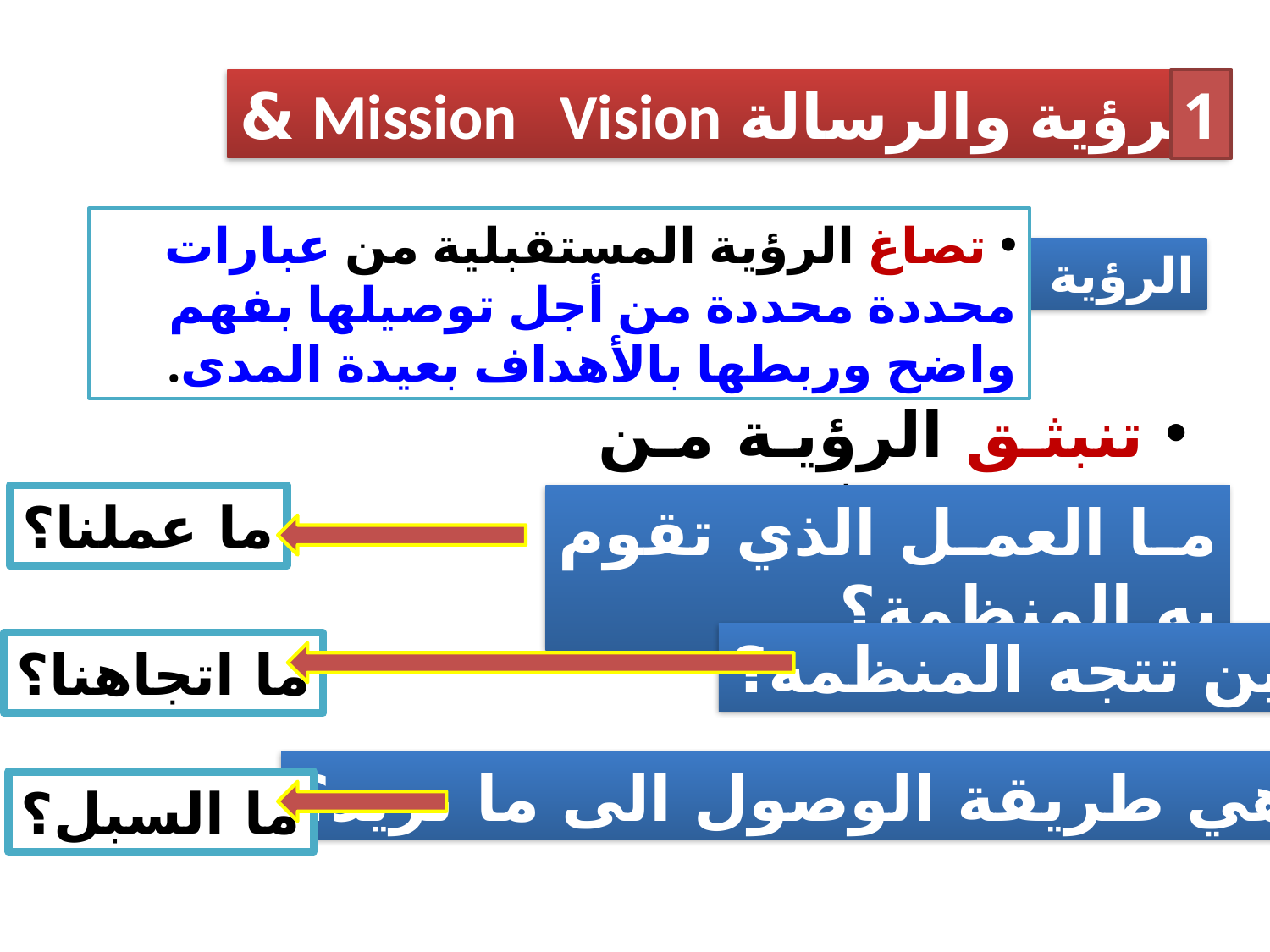

الرؤية والرسالة Mission   Vision &
1
 تصاغ الرؤية المستقبلية من عبارات محددة محددة من أجل توصيلها بفهم واضح وربطها بالأهداف بعيدة المدى.
الرؤية
 تنبثق الرؤية من تساؤلات عدّة منها:
ما عملنا؟
ما العمل الذي تقوم به المنظمة؟

أين تتجه المنظمة؟
ما اتجاهنا؟

ما هي طريقة الوصول الى ما نريد؟
ما السبل؟